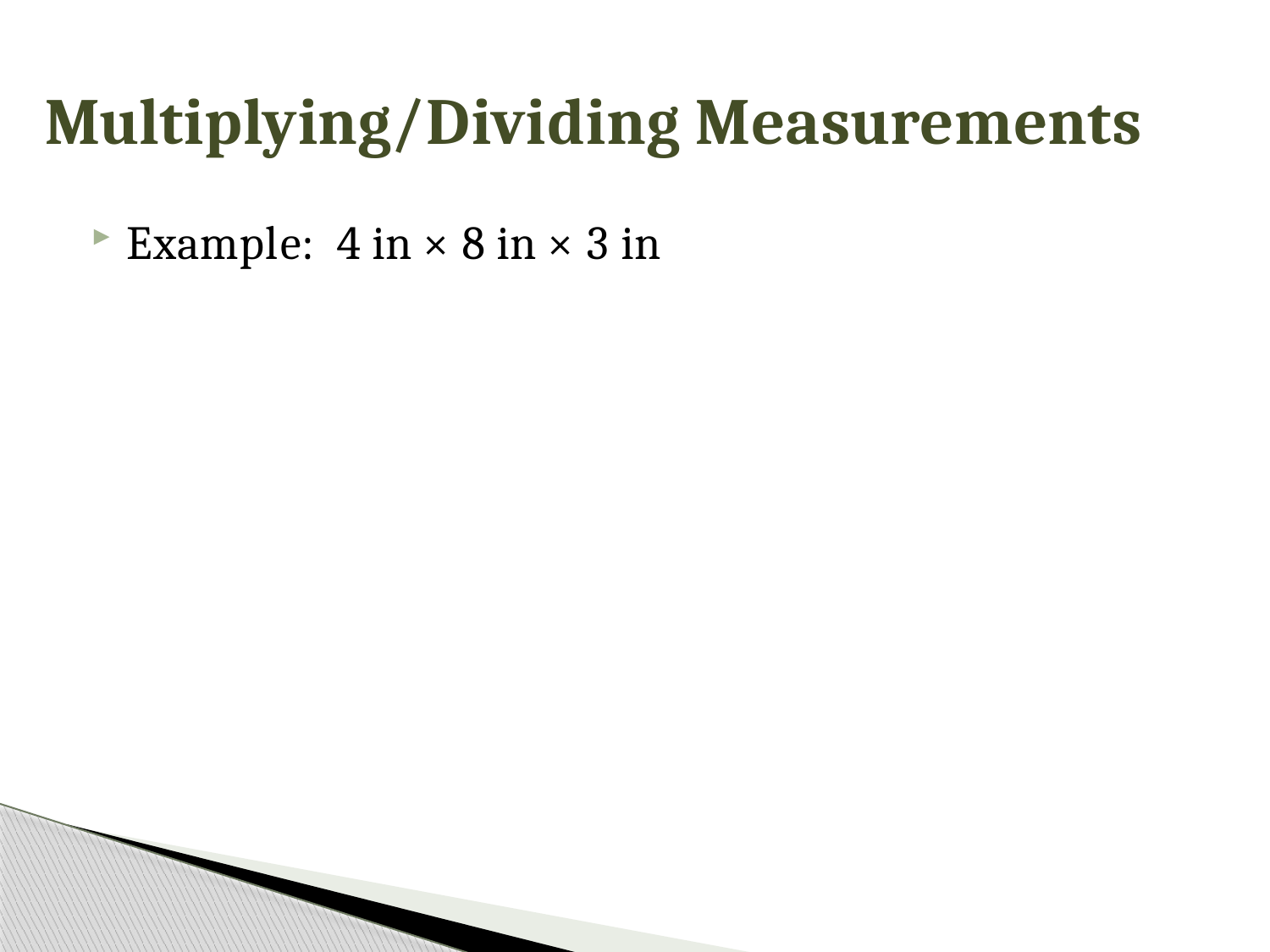

# Multiplying/Dividing Measurements
Example:  4 in × 8 in × 3 in